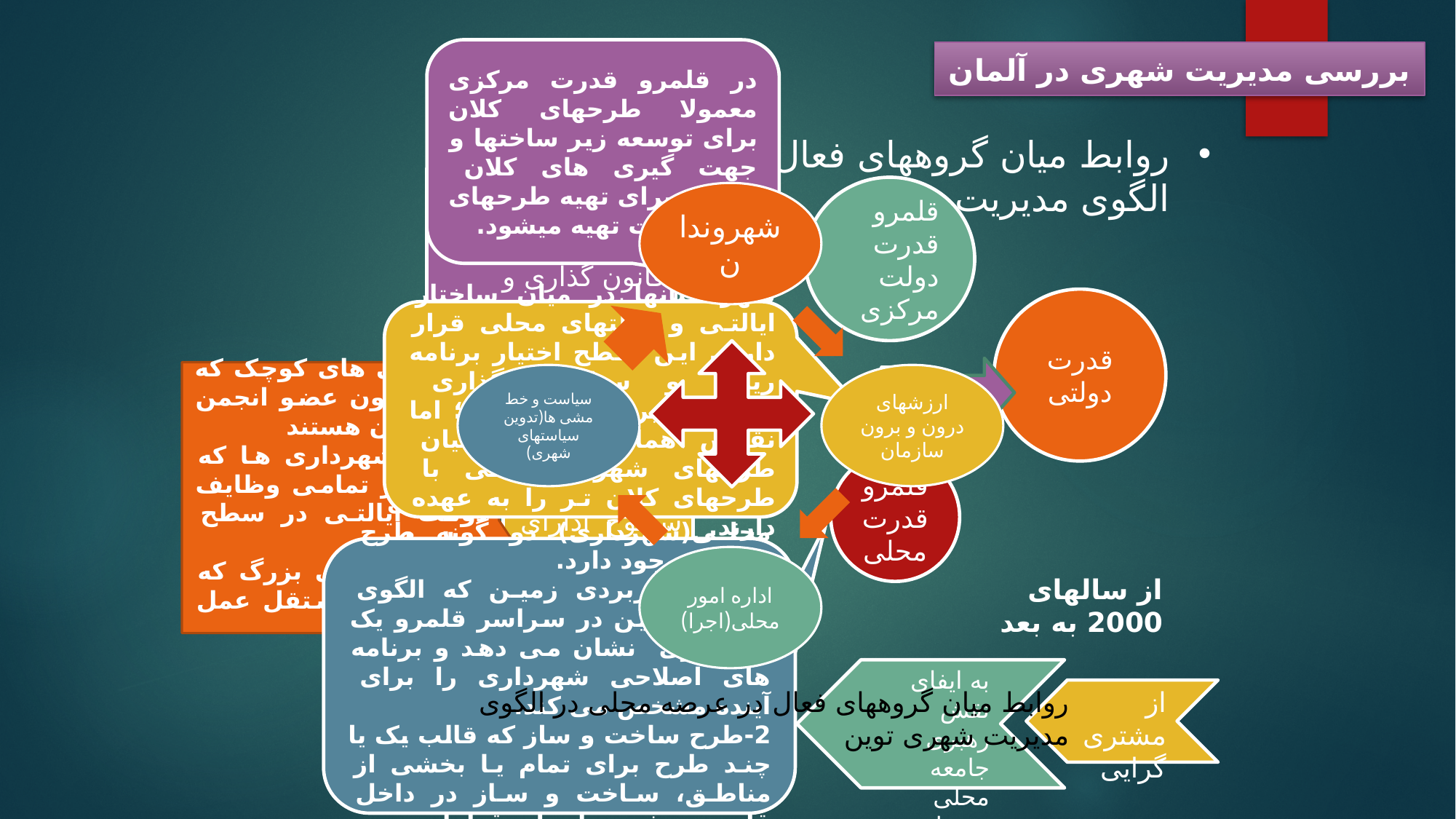

در قلمرو قدرت مرکزی معمولا طرحهای کلان برای توسعه زیر ساختها و جهت گیری های کلان توسعه برای تهیه طرحهای پایین دست تهیه میشود.
بررسی مدیریت شهری در آلمان
روابط میان گروههای فعال در عرصه محلی در الگوی مدیریت نوین
بر اساس قانون اساسی دولت مرکزی از قدرت قانون گذاری و اجرایی محدودی برخوردار است.
قلمرو قدرت دولت مرکزی

قدرت دولتی
شهرستانها در میان ساختار ایالتی و دولتهای محلی قرار دارند. این سطح اختیار برنامه ریزی و سیاست گذاری مستقلی برای خود ندارند؛ اما نقش هماهنگ کننده میان طرحهای شهری محلی با طرحهای کلان تر را به عهده دارند.

شهرداری های کوچک که طبق قانون عضو انجمن شهرداران هستند
انجمن شهرداری ها که عهده دار تمامی وظایف دولت ایالتی در سطح محلی است
شهرداری های بزرگ که به صورت مستقل عمل می کنند.
قلمرو قدرت محلی
سطوح ادارای پایینتری را تعریف می کند
در سطح دولت های محلی(شهرداری) دو گونه طرح فضایی وجود دارد.
1-طرح کاربردی زمین که الگوی کاربری زمین در سراسر قلمرو یک شهرداری  نشان می دهد و برنامه های اصلاحی شهرداری را برای آینده مشخص می کند.
2-طرح ساخت و ساز که قالب یک یا چند طرح برای تمام یا بخشی از مناطق، ساخت و ساز در داخل قلمرو و شهر را برای قطعات زمین مشخص می کند.
از سالهای 2000 به بعد

به ایفای نقش رهبری جامعه محلی بوسیله مقامات محلی
روابط میان گروههای فعال در عرصه محلی در الگوی مدیریت شهری توین
از مشتری گرایی